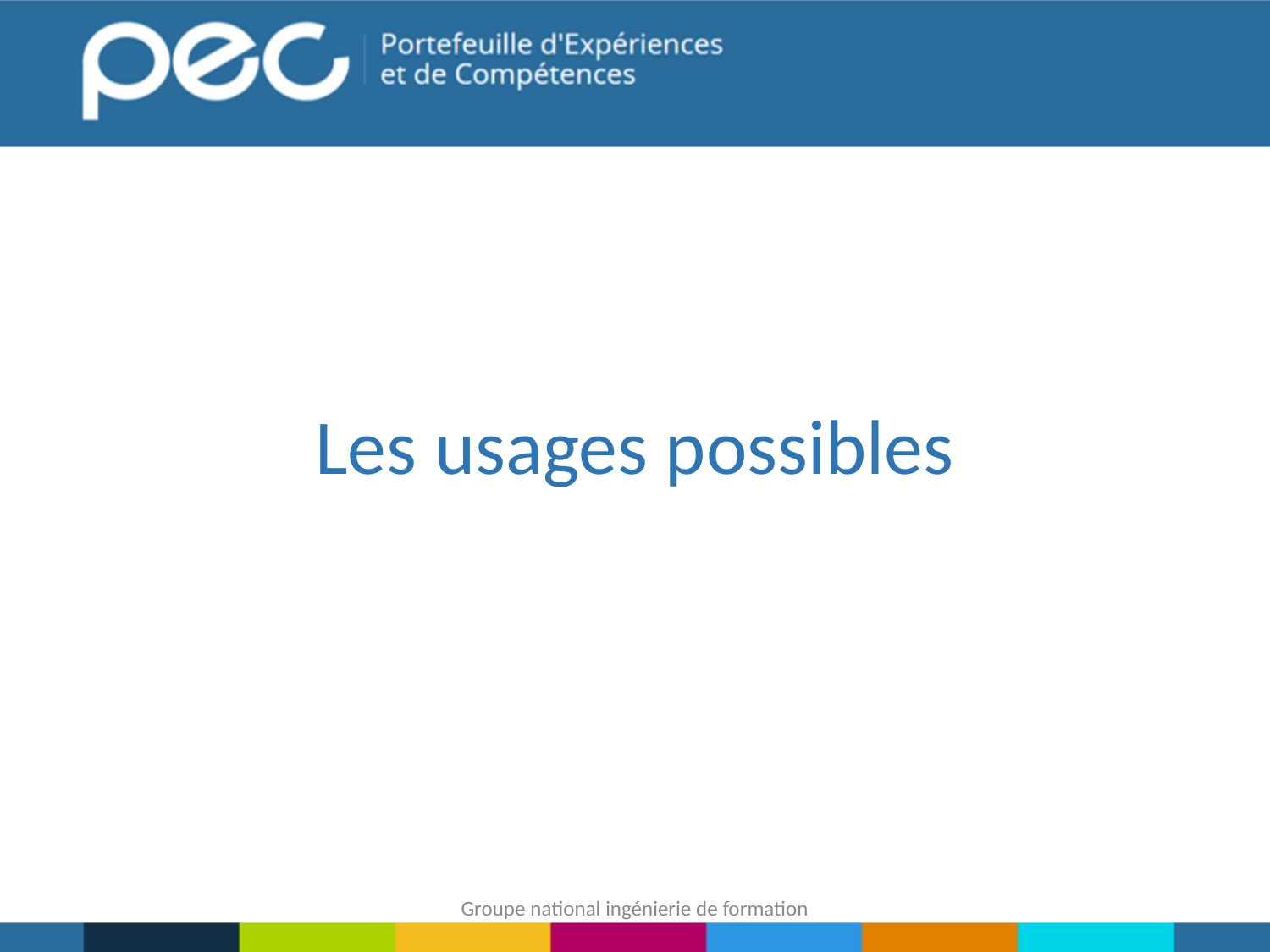

Les usages possibles
Groupe national ingénierie de formation